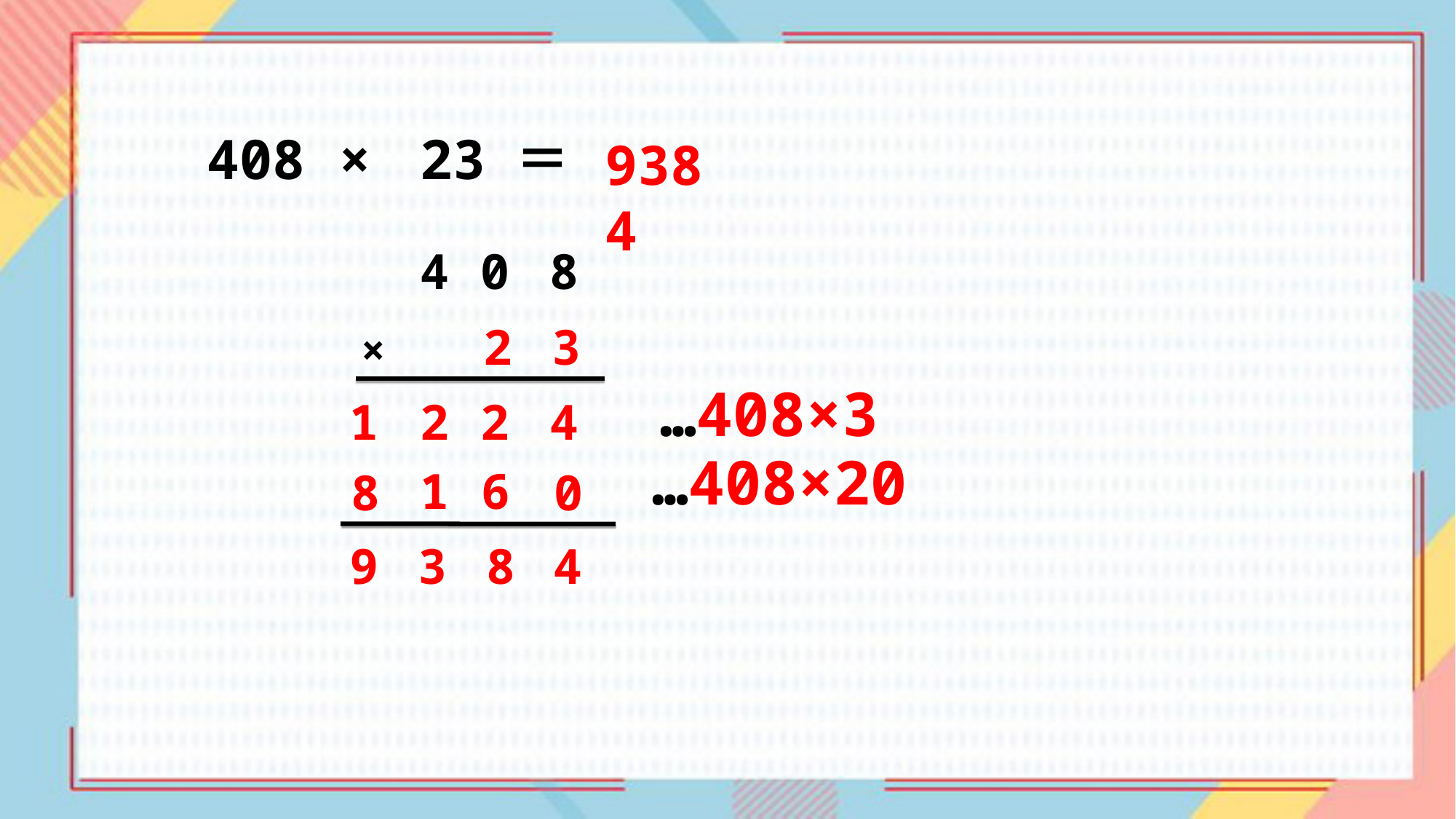

9384
408
×    ＝
23
0
8
4
3
2
×
…408×3
1
2
2
4
…408×20
1
6
8
0
9
3
8
4